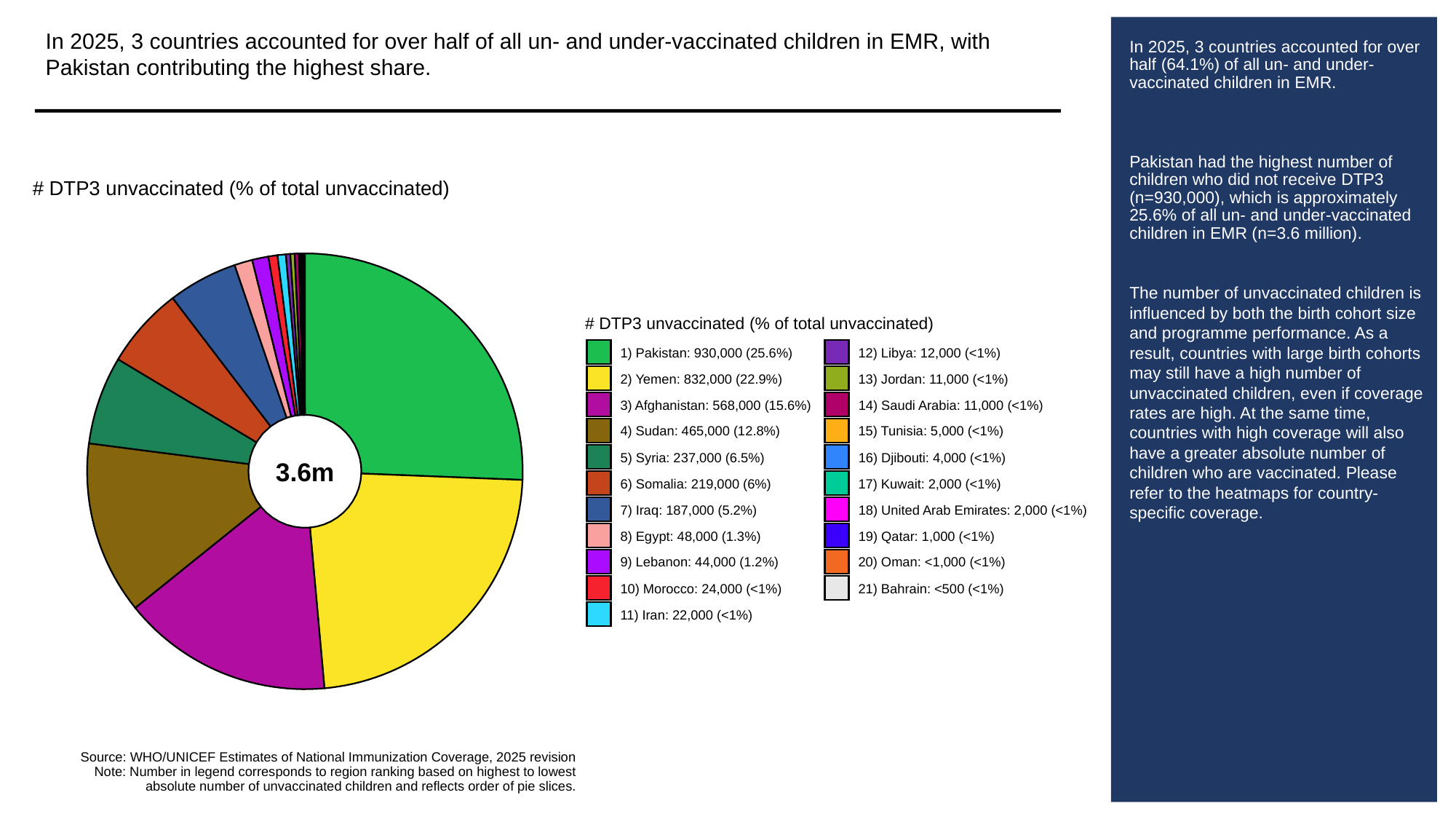

In 2025, 3 countries accounted for over half of all un- and under-vaccinated children in EMR, with Pakistan contributing the highest share.
# In 2025, 3 countries accounted for over half (64.1%) of all un- and under-vaccinated children in EMR.

Pakistan had the highest number of children who did not receive DTP3 (n=930,000), which is approximately 25.6% of all un- and under-vaccinated children in EMR (n=3.6 million).

The number of unvaccinated children is influenced by both the birth cohort size and programme performance. As a result, countries with large birth cohorts may still have a high number of unvaccinated children, even if coverage rates are high. At the same time, countries with high coverage will also have a greater absolute number of children who are vaccinated. Please refer to the heatmaps for country-specific coverage.

# DTP3 unvaccinated (% of total unvaccinated)

# DTP3 unvaccinated (% of total unvaccinated)

1) Pakistan: 930,000 (25.6%)
12) Libya: 12,000 (<1%)

2) Yemen: 832,000 (22.9%)
13) Jordan: 11,000 (<1%)

3) Afghanistan: 568,000 (15.6%)
14) Saudi Arabia: 11,000 (<1%)

4) Sudan: 465,000 (12.8%)
15) Tunisia: 5,000 (<1%)

5) Syria: 237,000 (6.5%)
16) Djibouti: 4,000 (<1%)
3.6m

6) Somalia: 219,000 (6%)
17) Kuwait: 2,000 (<1%)

7) Iraq: 187,000 (5.2%)
18) United Arab Emirates: 2,000 (<1%)

8) Egypt: 48,000 (1.3%)
19) Qatar: 1,000 (<1%)

9) Lebanon: 44,000 (1.2%)
20) Oman: <1,000 (<1%)

10) Morocco: 24,000 (<1%)
21) Bahrain: <500 (<1%)

11) Iran: 22,000 (<1%)
Source: WHO/UNICEF Estimates of National Immunization Coverage, 2025 revision
Note: Number in legend corresponds to region ranking based on highest to lowest
absolute number of unvaccinated children and reflects order of pie slices.